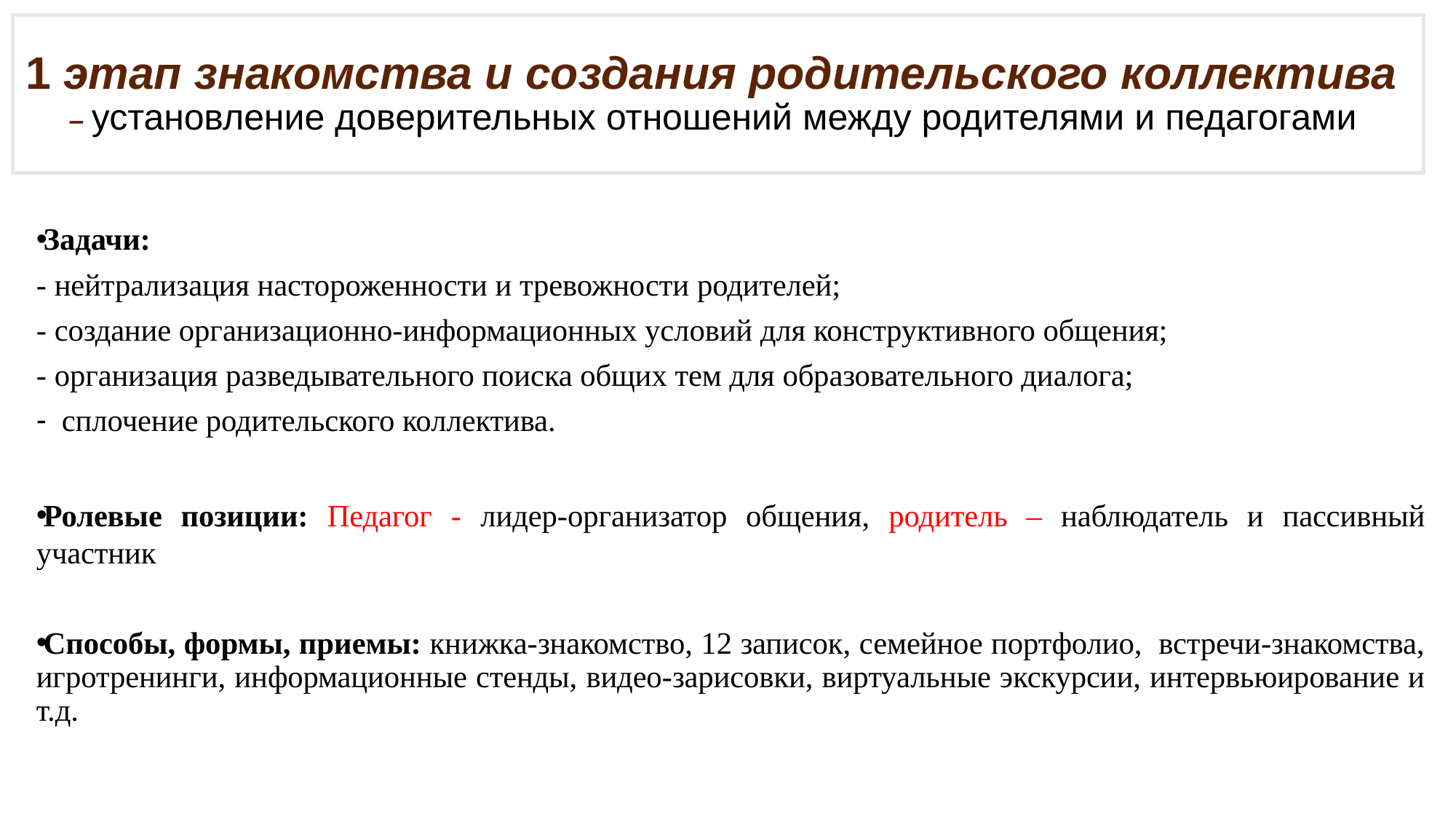

# 1 этап знакомства и создания родительского коллектива
– установление доверительных отношений между родителями и педагогами
Задачи:
- нейтрализация настороженности и тревожности родителей;
- создание организационно-информационных условий для конструктивного общения;
- организация разведывательного поиска общих тем для образовательного диалога;
сплочение родительского коллектива.

Ролевые позиции: Педагог - лидер-организатор общения, родитель – наблюдатель и пассивный участник

Способы, формы, приемы: книжка-знакомство, 12 записок, семейное портфолио,  встречи-знакомства, игротренинги, информационные стенды, видео-зарисовки, виртуальные экскурсии, интервьюирование и т.д.